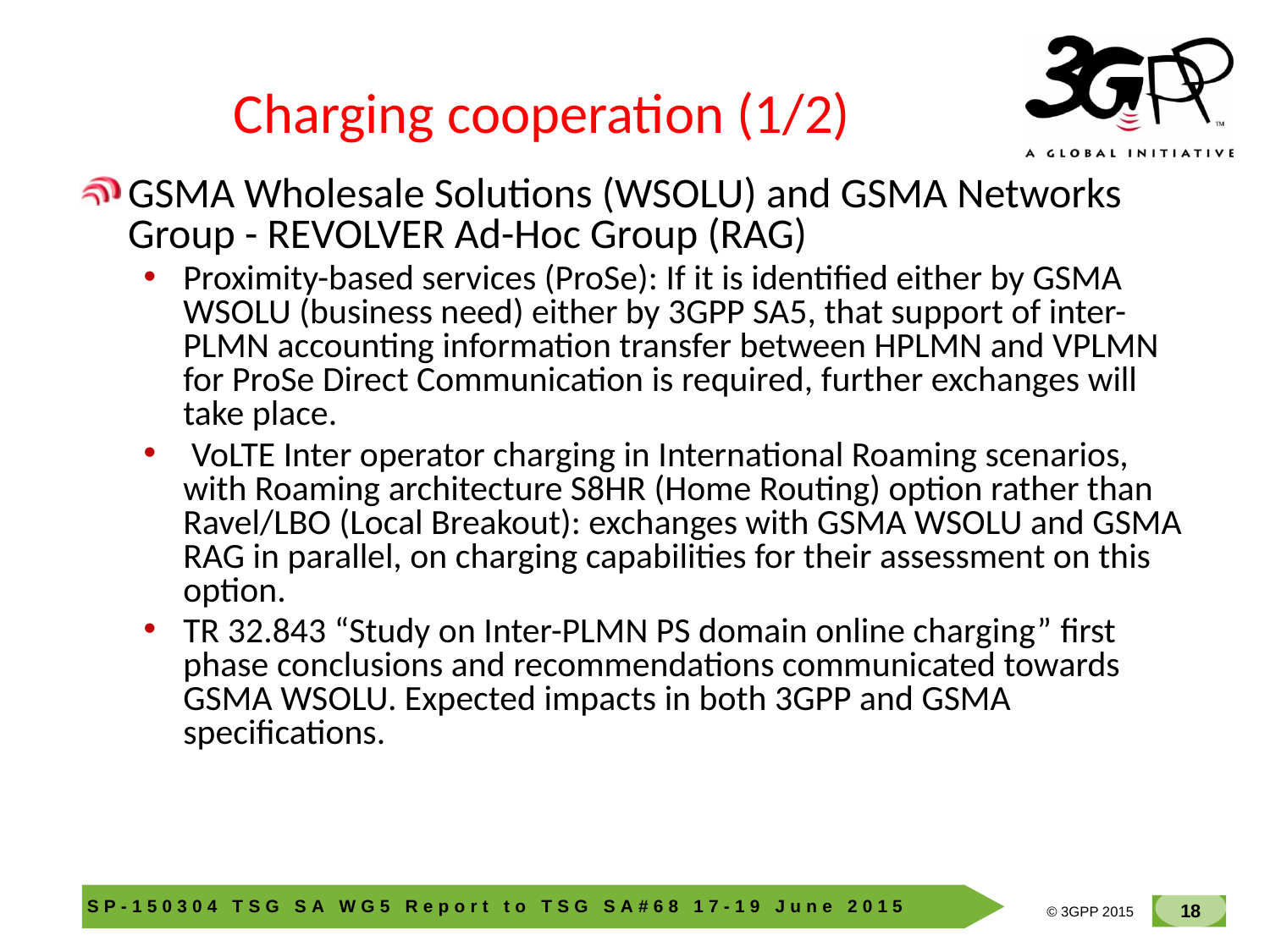

# Charging cooperation (1/2)
GSMA Wholesale Solutions (WSOLU) and GSMA Networks Group - REVOLVER Ad-Hoc Group (RAG)
Proximity-based services (ProSe): If it is identified either by GSMA WSOLU (business need) either by 3GPP SA5, that support of inter-PLMN accounting information transfer between HPLMN and VPLMN for ProSe Direct Communication is required, further exchanges will take place.
 VoLTE Inter operator charging in International Roaming scenarios, with Roaming architecture S8HR (Home Routing) option rather than Ravel/LBO (Local Breakout): exchanges with GSMA WSOLU and GSMA RAG in parallel, on charging capabilities for their assessment on this option.
TR 32.843 “Study on Inter-PLMN PS domain online charging” first phase conclusions and recommendations communicated towards GSMA WSOLU. Expected impacts in both 3GPP and GSMA specifications.